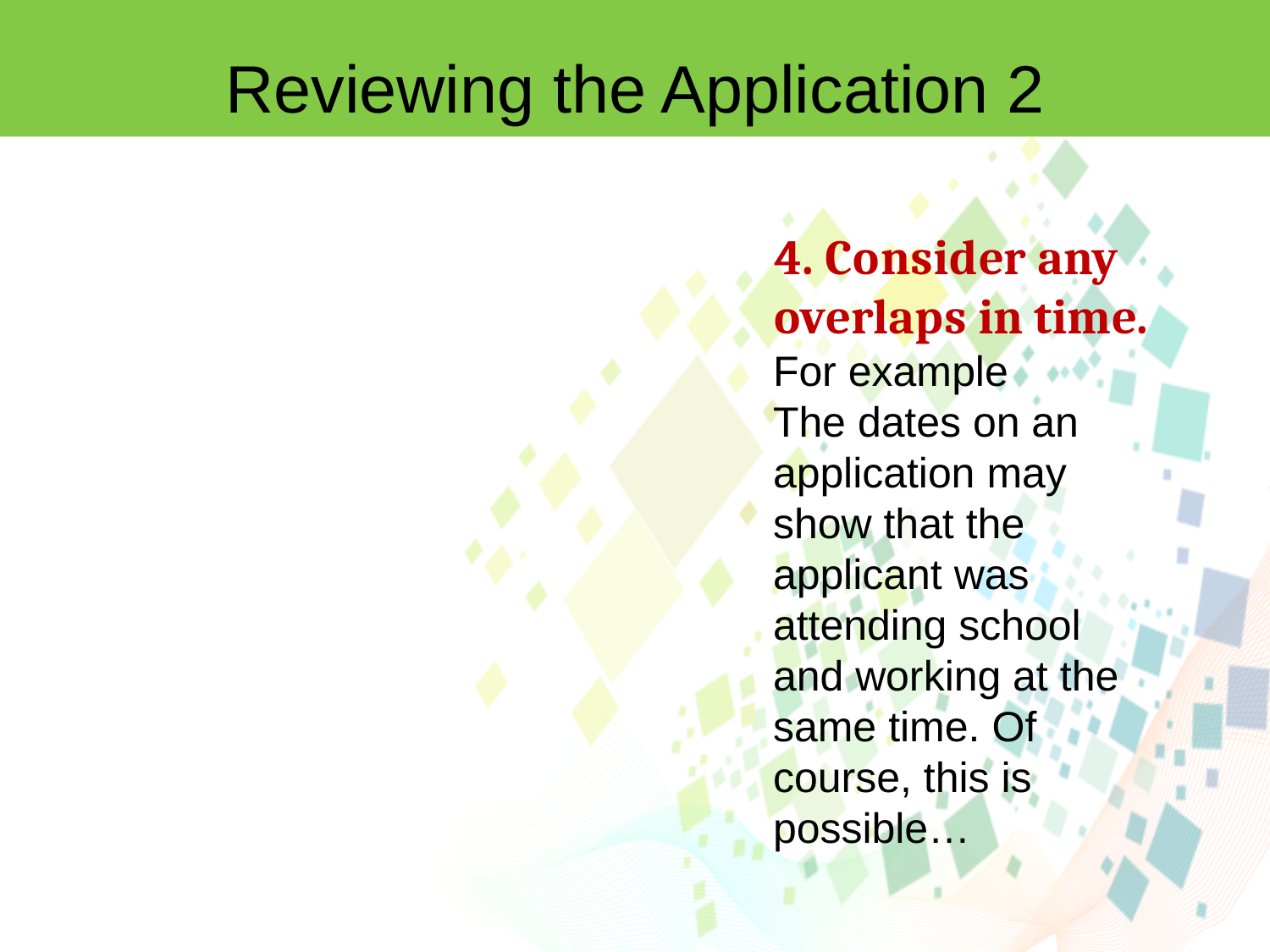

Reviewing the Application 2
4. Consider any overlaps in time.
For example
The dates on an application may show that the applicant was attending school and working at the same time. Of course, this is possible…